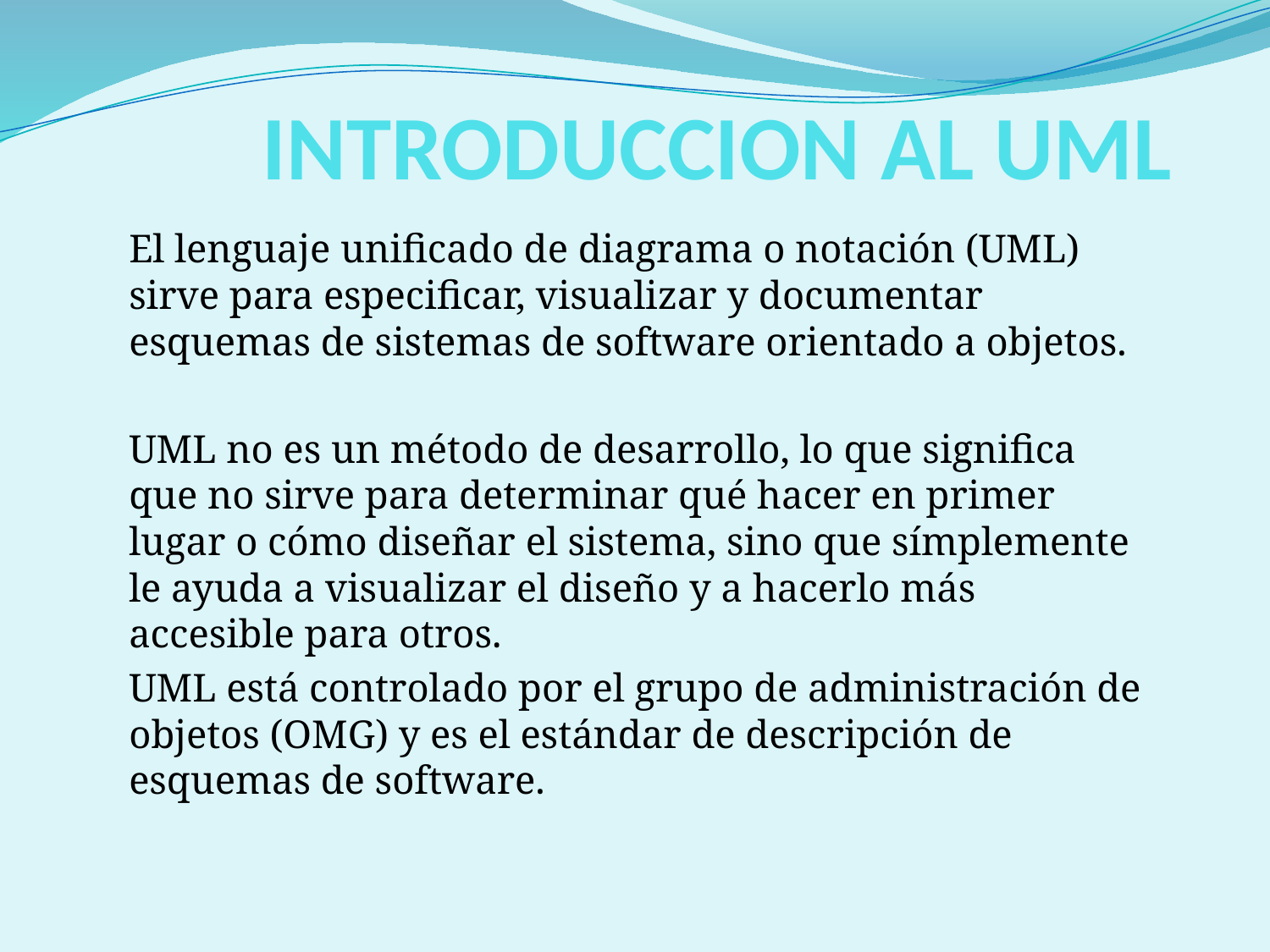

# INTRODUCCION AL UML
El lenguaje unificado de diagrama o notación (UML) sirve para especificar, visualizar y documentar esquemas de sistemas de software orientado a objetos.

UML no es un método de desarrollo, lo que significa que no sirve para determinar qué hacer en primer lugar o cómo diseñar el sistema, sino que símplemente le ayuda a visualizar el diseño y a hacerlo más accesible para otros.
UML está controlado por el grupo de administración de objetos (OMG) y es el estándar de descripción de esquemas de software.